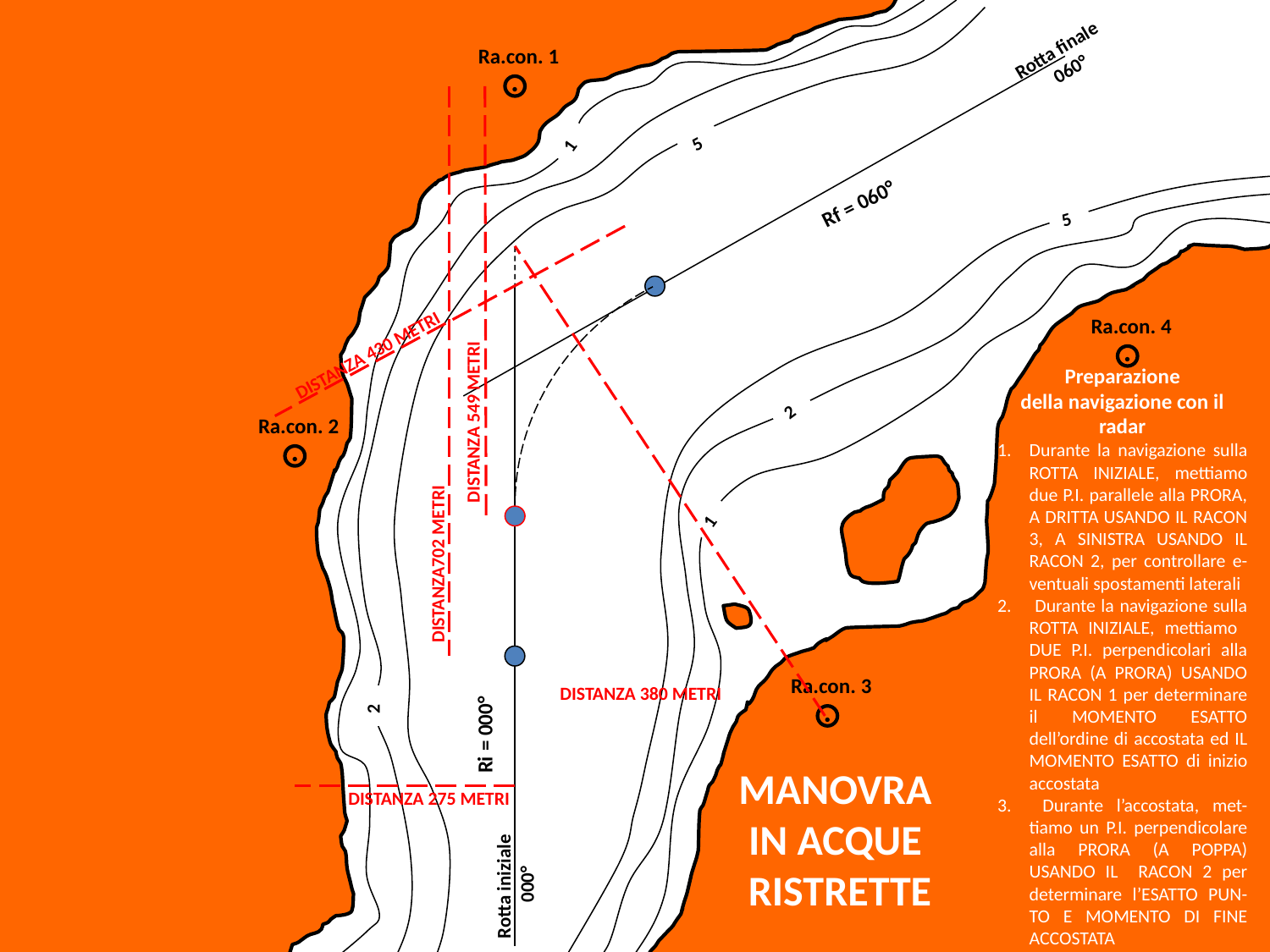

Rotta finale
060°
Ra.con. 1
·
5
1

Rf = 060°

Ri = 000°

5

Ra.con. 4
DISTANZA 430 METRI
·
Preparazione
della navigazione con il radar
Durante la navigazione sulla ROTTA INIZIALE, mettiamo due P.I. parallele alla PRORA, A DRITTA USANDO IL RACON 3, A SINISTRA USANDO IL RACON 2, per controllare e-ventuali spostamenti laterali
 Durante la navigazione sulla ROTTA INIZIALE, mettiamo  DUE P.I. perpendicolari alla PRORA (A PRORA) USANDO IL RACON 1 per determinare il MOMENTO ESATTO dell’ordine di accostata ed IL MOMENTO ESATTO di inizio accostata
 Durante l’accostata, met-tiamo un P.I. perpendicolare alla PRORA (A POPPA) USANDO IL  RACON 2 per determinare l’ESATTO PUN-TO E MOMENTO DI FINE ACCOSTATA
2
DISTANZA 549 METRI
Ra.con. 2
·

1
DISTANZA702 METRI

Ra.con. 3
DISTANZA 380 METRI
2
·
MANOVRA
IN ACQUE
RISTRETTE
DISTANZA 275 METRI
Rotta iniziale
000°